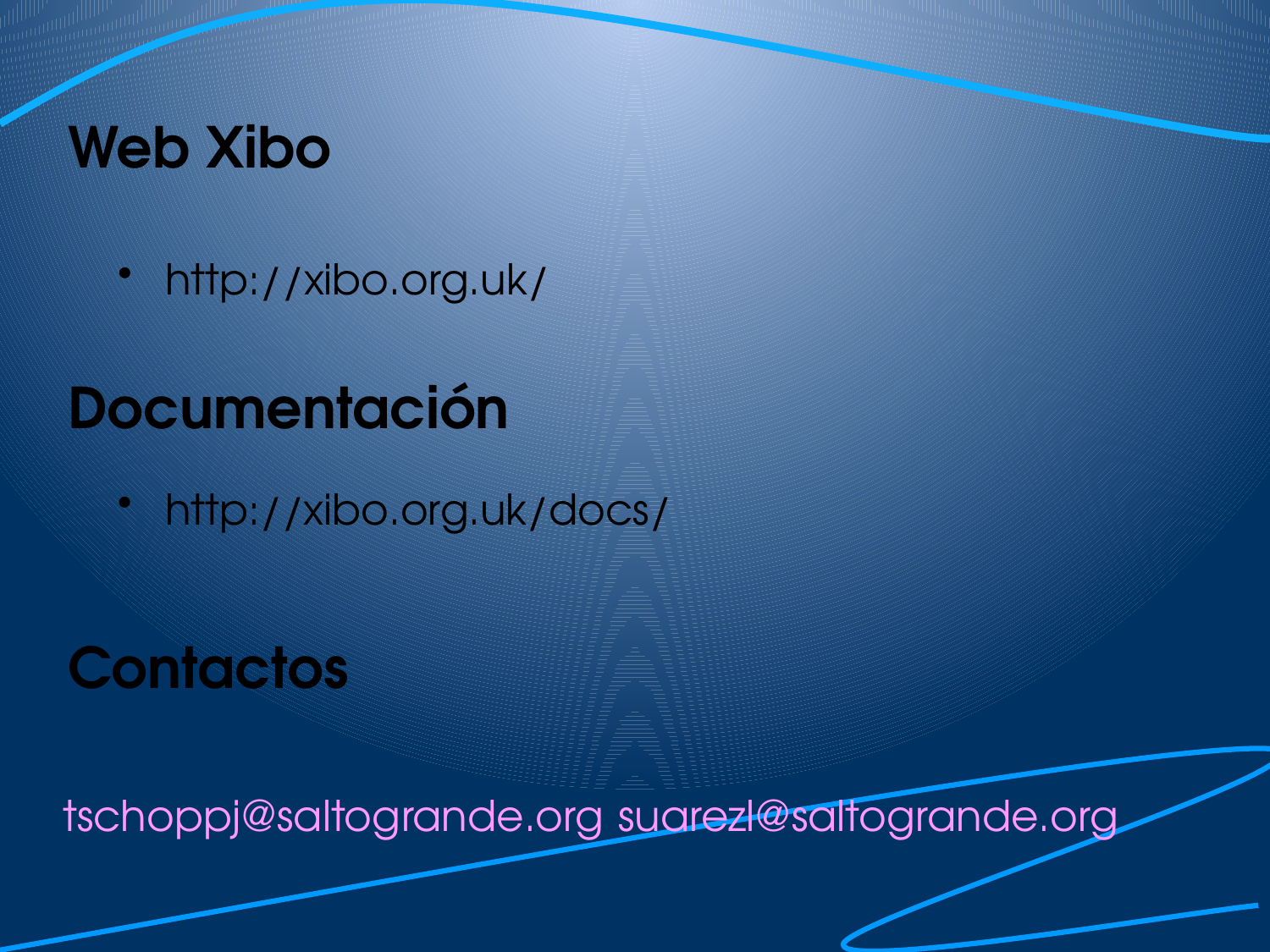

# Web Xibo
http://xibo.org.uk/
Documentación
http://xibo.org.uk/docs/
Contactos
tschoppj@saltogrande.org	suarezl@saltogrande.org